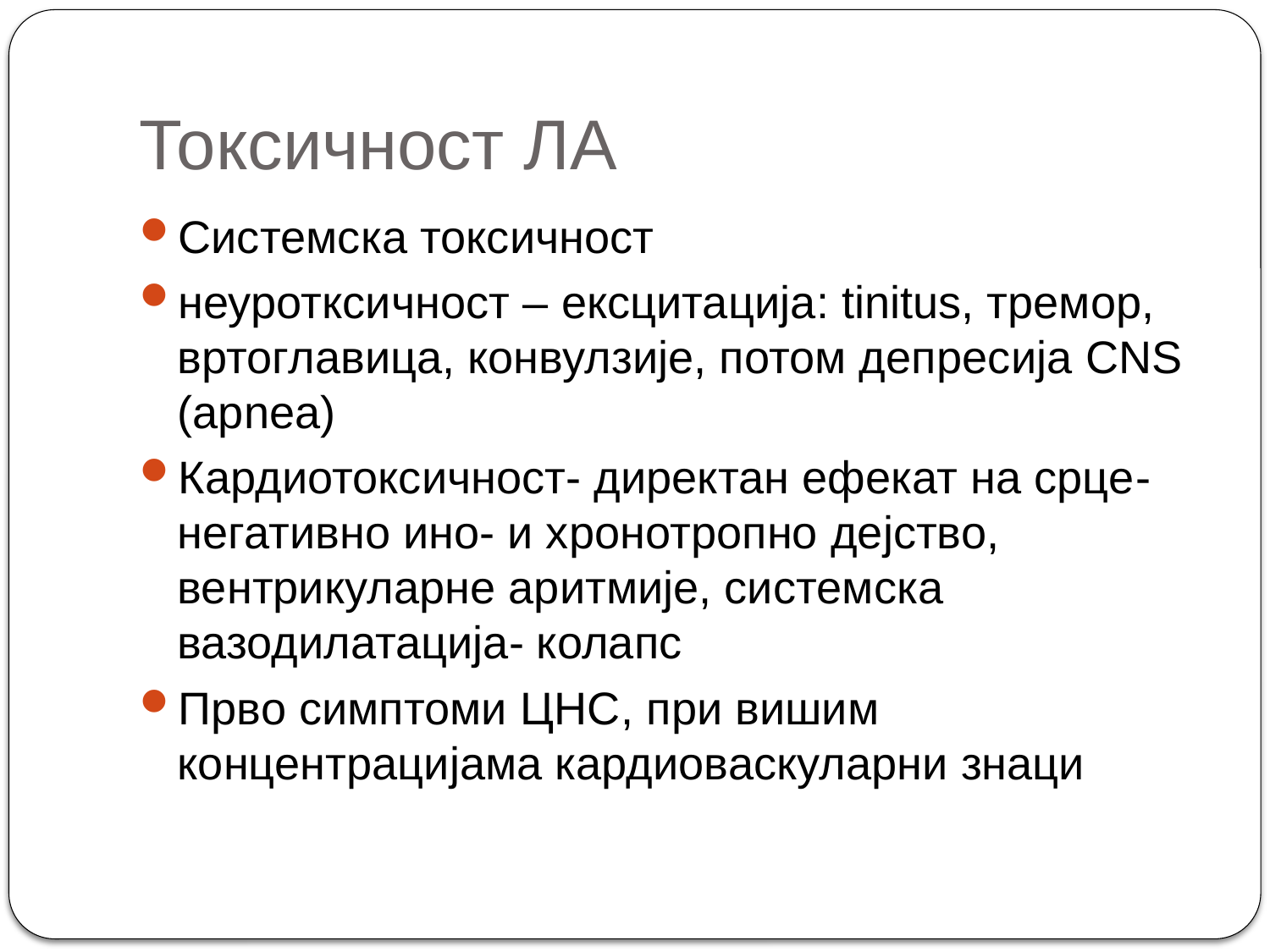

# Токсичност ЛА
Системска токсичност
неуротксичност – ексцитација: tinitus, тремор, вртоглавица, конвулзије, потом депресија CNS (apnea)
Кардиотоксичност- директан ефекат на срце-негативно ино- и хронотропно дејство, вентрикуларне аритмије, системска вазодилатација- колапс
Прво симптоми ЦНС, при вишим концентрацијама кардиоваскуларни знаци